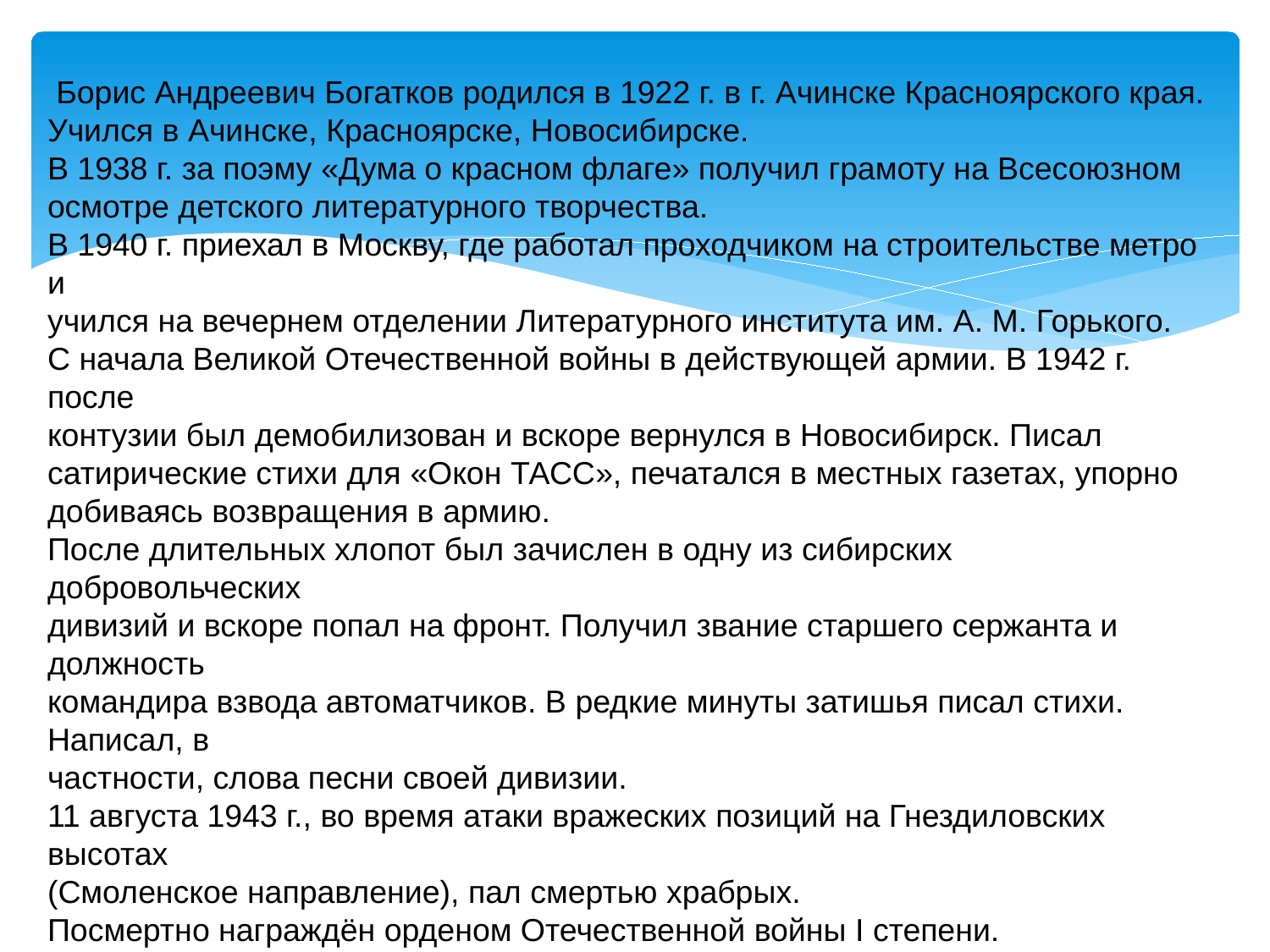

Борис Андреевич Богатков родился в 1922 г. в г. Ачинске Красноярского края.
Учился в Ачинске, Красноярске, Новосибирске.
В 1938 г. за поэму «Дума о красном флаге» получил грамоту на Всесоюзном
осмотре детского литературного творчества.
В 1940 г. приехал в Москву, где работал проходчиком на строительстве метро и
учился на вечернем отделении Литературного института им. А. М. Горького.
С начала Великой Отечественной войны в действующей армии. В 1942 г. после
контузии был демобилизован и вскоре вернулся в Новосибирск. Писал сатирические стихи для «Окон ТАСС», печатался в местных газетах, упорно добиваясь возвращения в армию.
После длительных хлопот был зачислен в одну из сибирских добровольческих
дивизий и вскоре попал на фронт. Получил звание старшего сержанта и должность
командира взвода автоматчиков. В редкие минуты затишья писал стихи. Написал, в
частности, слова песни своей дивизии.
11 августа 1943 г., во время атаки вражеских позиций на Гнездиловских высотах
(Смоленское направление), пал смертью храбрых.
Посмертно награждён орденом Отечественной войны I степени.
Его имя навечно занесено в списки дивизии.